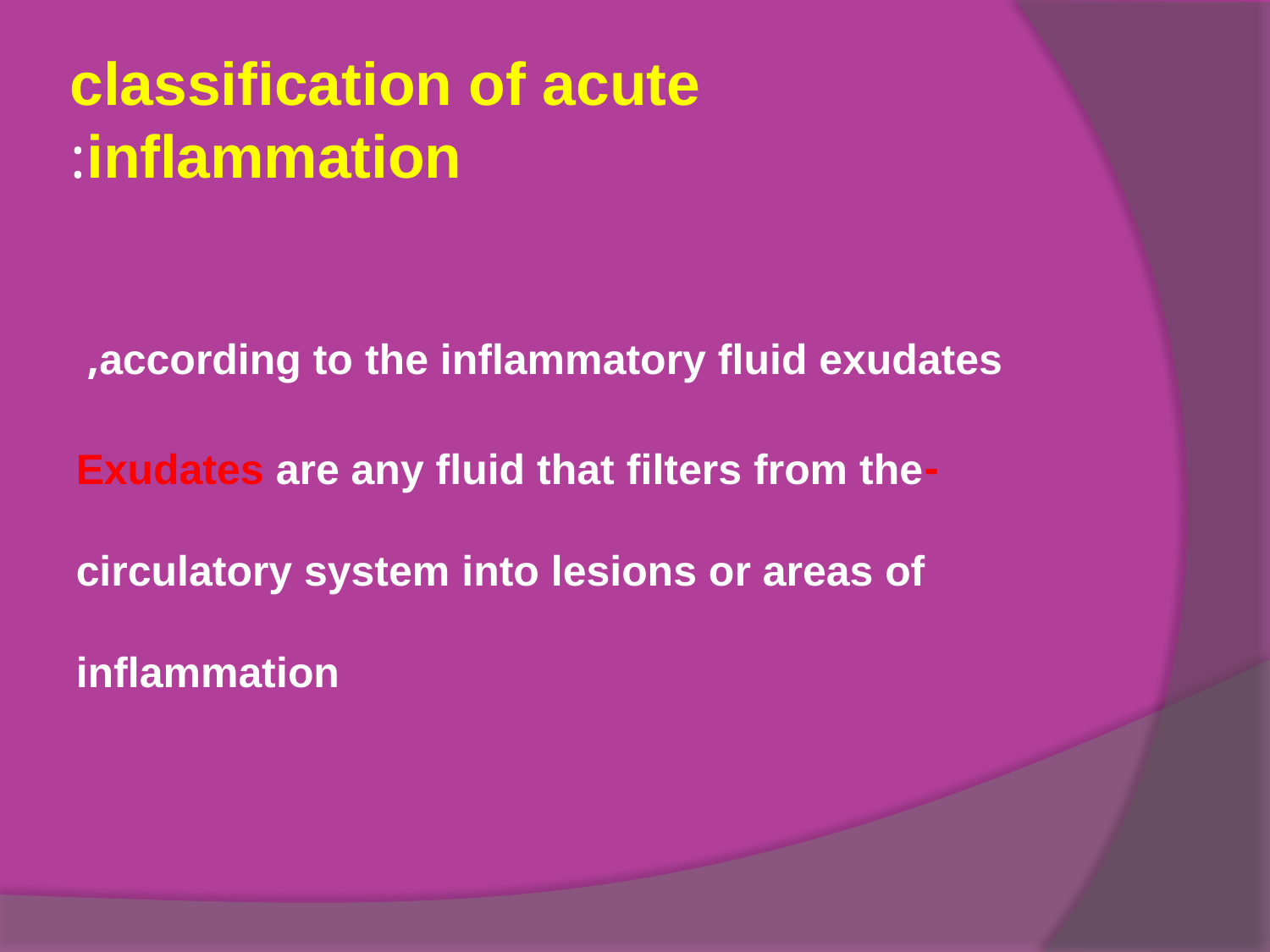

# classification of acute inflammation:
according to the inflammatory fluid exudates,
-Exudates are any fluid that filters from the circulatory system into lesions or areas of inflammation